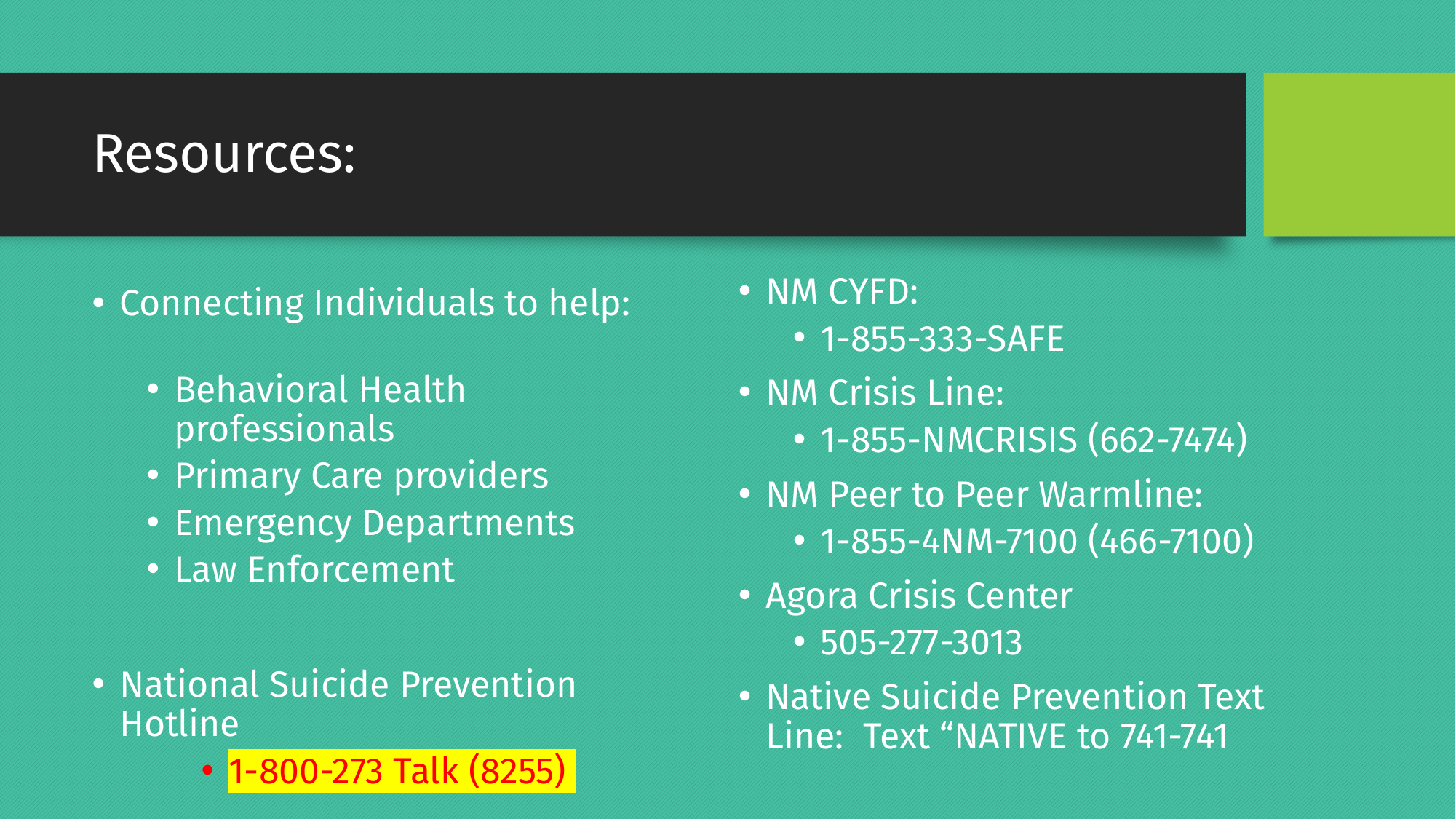

# Resources:
NM CYFD:
1-855-333-SAFE
NM Crisis Line:
1-855-NMCRISIS (662-7474)
NM Peer to Peer Warmline:
1-855-4NM-7100 (466-7100)
Agora Crisis Center
505-277-3013
Native Suicide Prevention Text Line:  Text “NATIVE to 741-741

Connecting Individuals to help:
Behavioral Health professionals
Primary Care providers
Emergency Departments
Law Enforcement

National Suicide Prevention Hotline
1-800-273 Talk (8255)